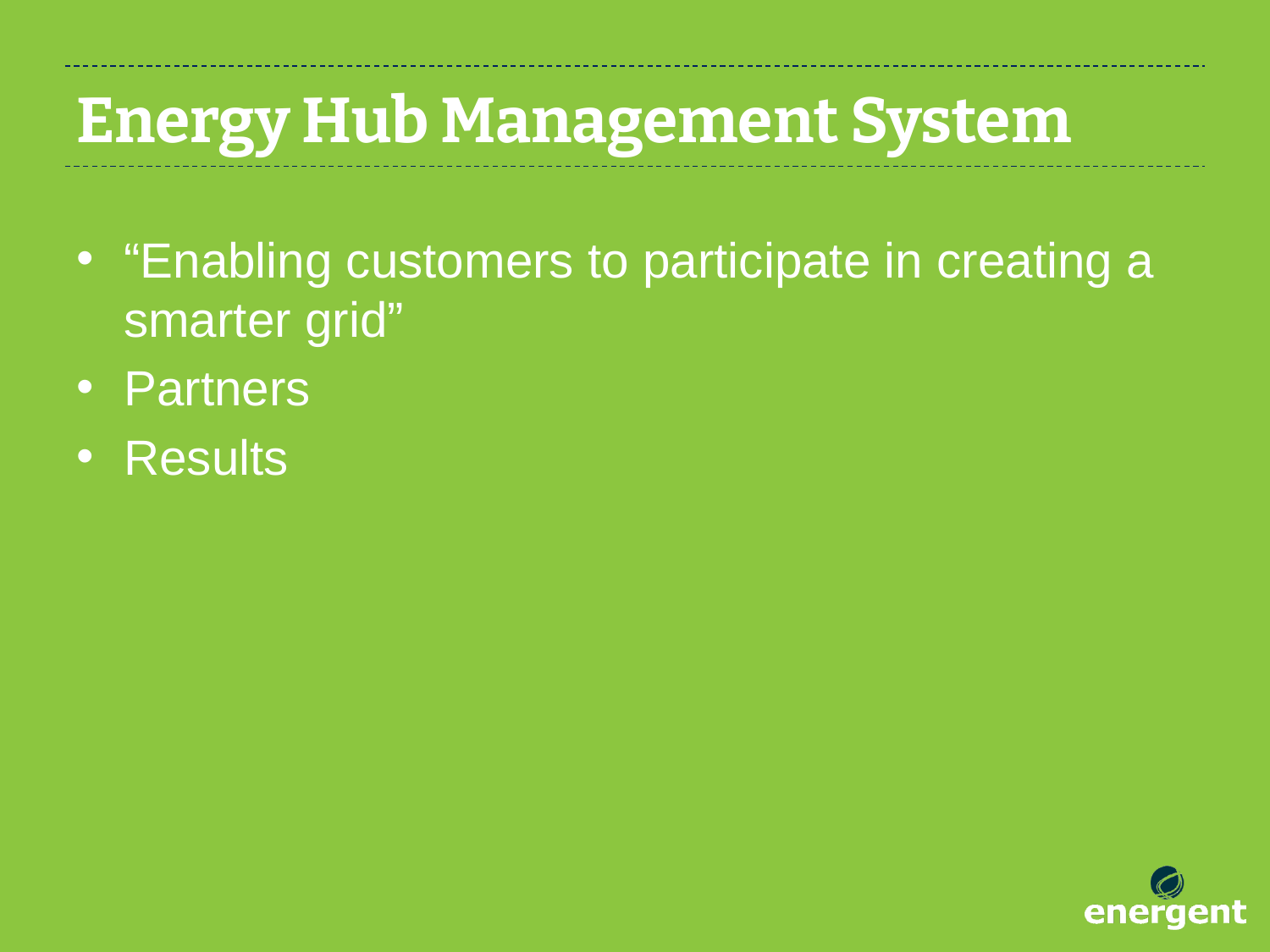

# Energy Hub Management System
“Enabling customers to participate in creating a smarter grid”
Partners
Results